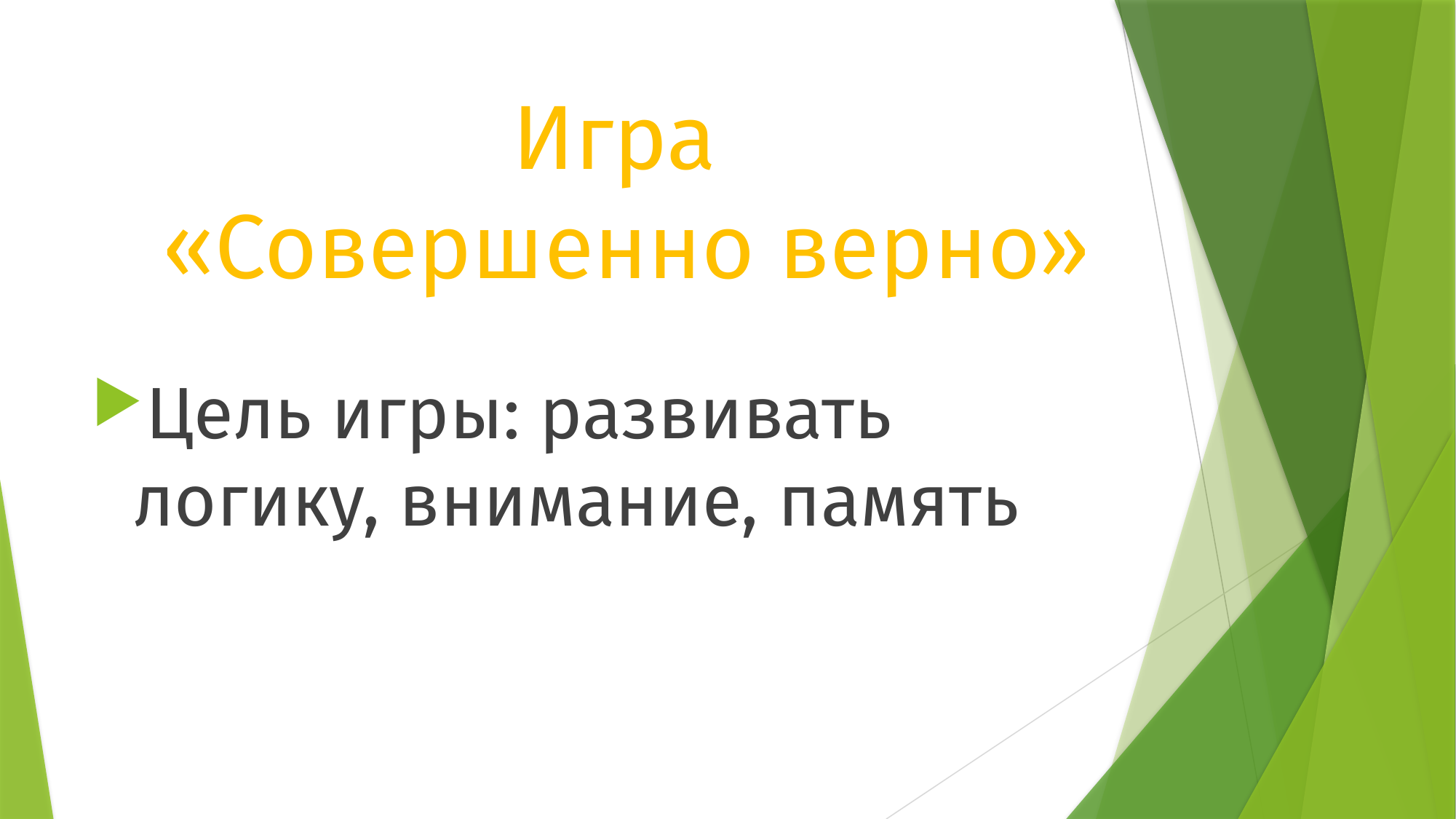

# Игра «Совершенно верно»
Цель игры: развивать логику, внимание, память